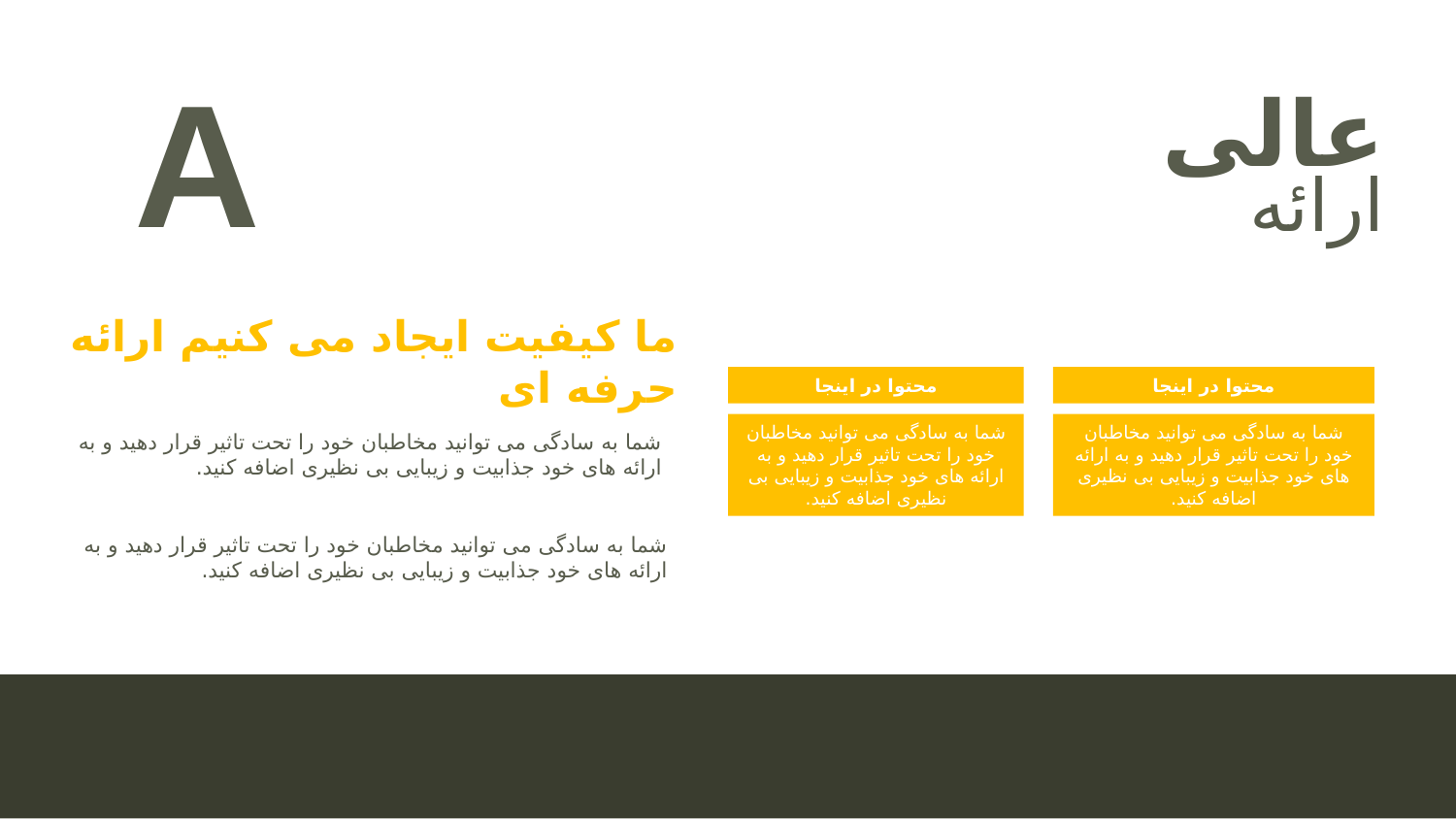

A
عالی
ارائه
ما کیفیت ایجاد می کنیم ارائه حرفه ای
محتوا در اینجا
شما به سادگی می توانید مخاطبان خود را تحت تاثیر قرار دهید و به ارائه های خود جذابیت و زیبایی بی نظیری اضافه کنید.
محتوا در اینجا
شما به سادگی می توانید مخاطبان خود را تحت تاثیر قرار دهید و به ارائه های خود جذابیت و زیبایی بی نظیری اضافه کنید.
شما به سادگی می توانید مخاطبان خود را تحت تاثیر قرار دهید و به ارائه های خود جذابیت و زیبایی بی نظیری اضافه کنید.

شما به سادگی می توانید مخاطبان خود را تحت تاثیر قرار دهید و به ارائه های خود جذابیت و زیبایی بی نظیری اضافه کنید.